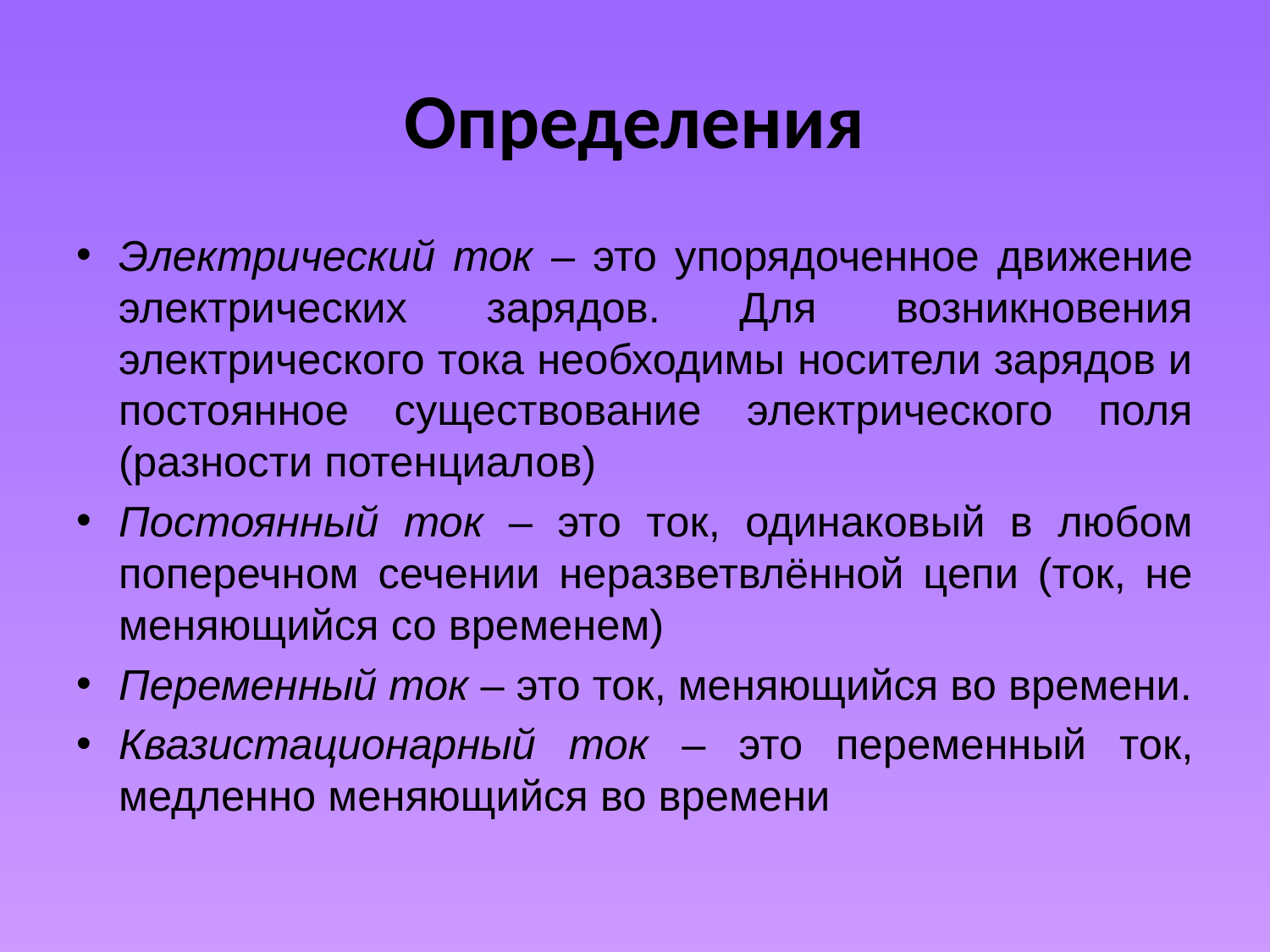

# Определения
Электрический ток – это упорядоченное движение электрических зарядов. Для возникновения электрического тока необходимы носители зарядов и постоянное существование электрического поля (разности потенциалов)
Постоянный ток – это ток, одинаковый в любом поперечном сечении неразветвлённой цепи (ток, не меняющийся со временем)
Переменный ток – это ток, меняющийся во времени.
Квазистационарный ток – это переменный ток, медленно меняющийся во времени